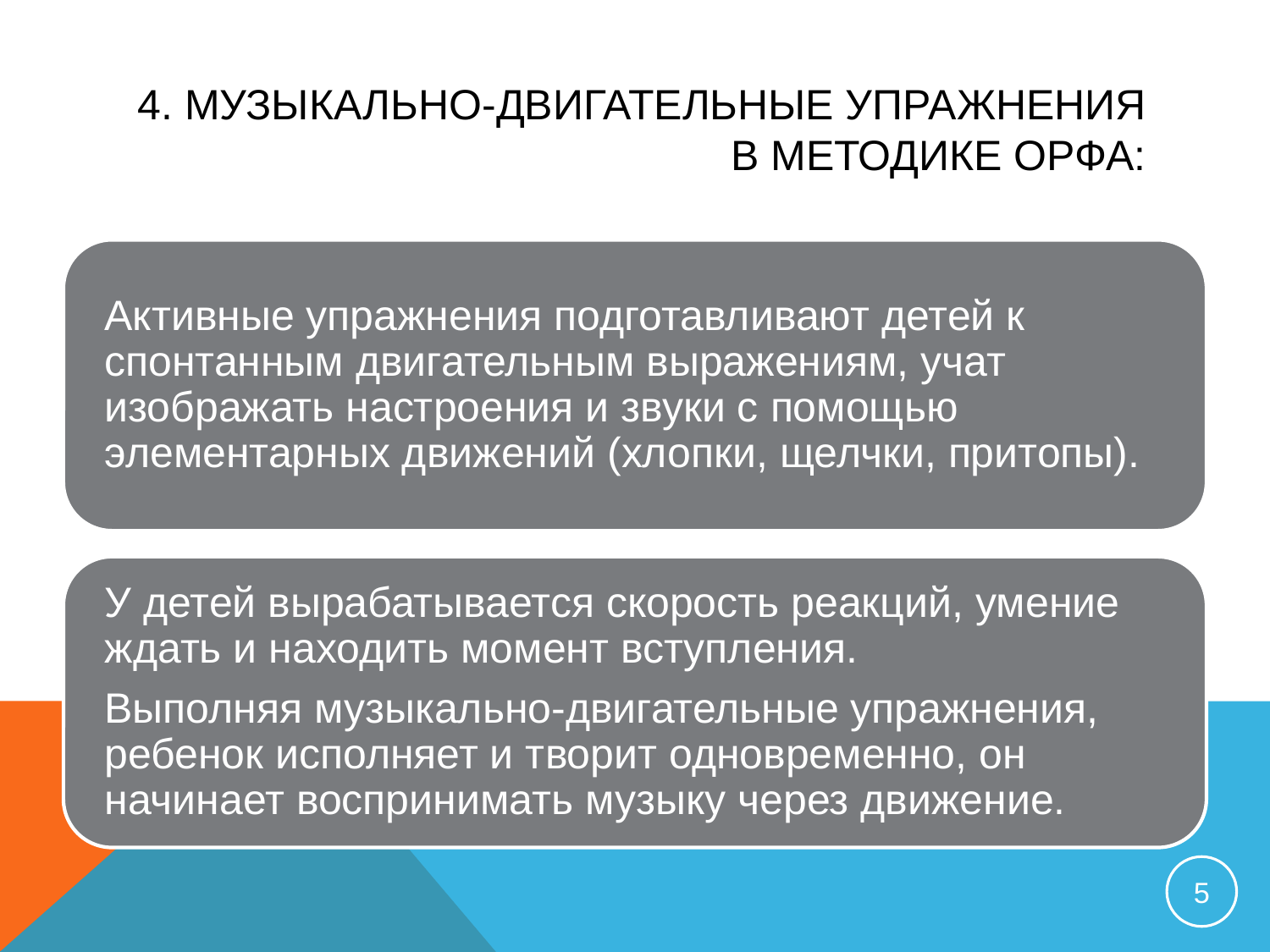

# 4. Музыкально-двигательные упражнения в методике Орфа:
Активные упражнения подготавливают детей к спонтанным двигательным выражениям, учат изображать настроения и звуки с помощью элементарных движений (хлопки, щелчки, притопы).
У детей вырабатывается скорость реакций, умение ждать и находить момент вступления.
Выполняя музыкально-двигательные упражнения, ребенок исполняет и творит одновременно, он начинает воспринимать музыку через движение.
5